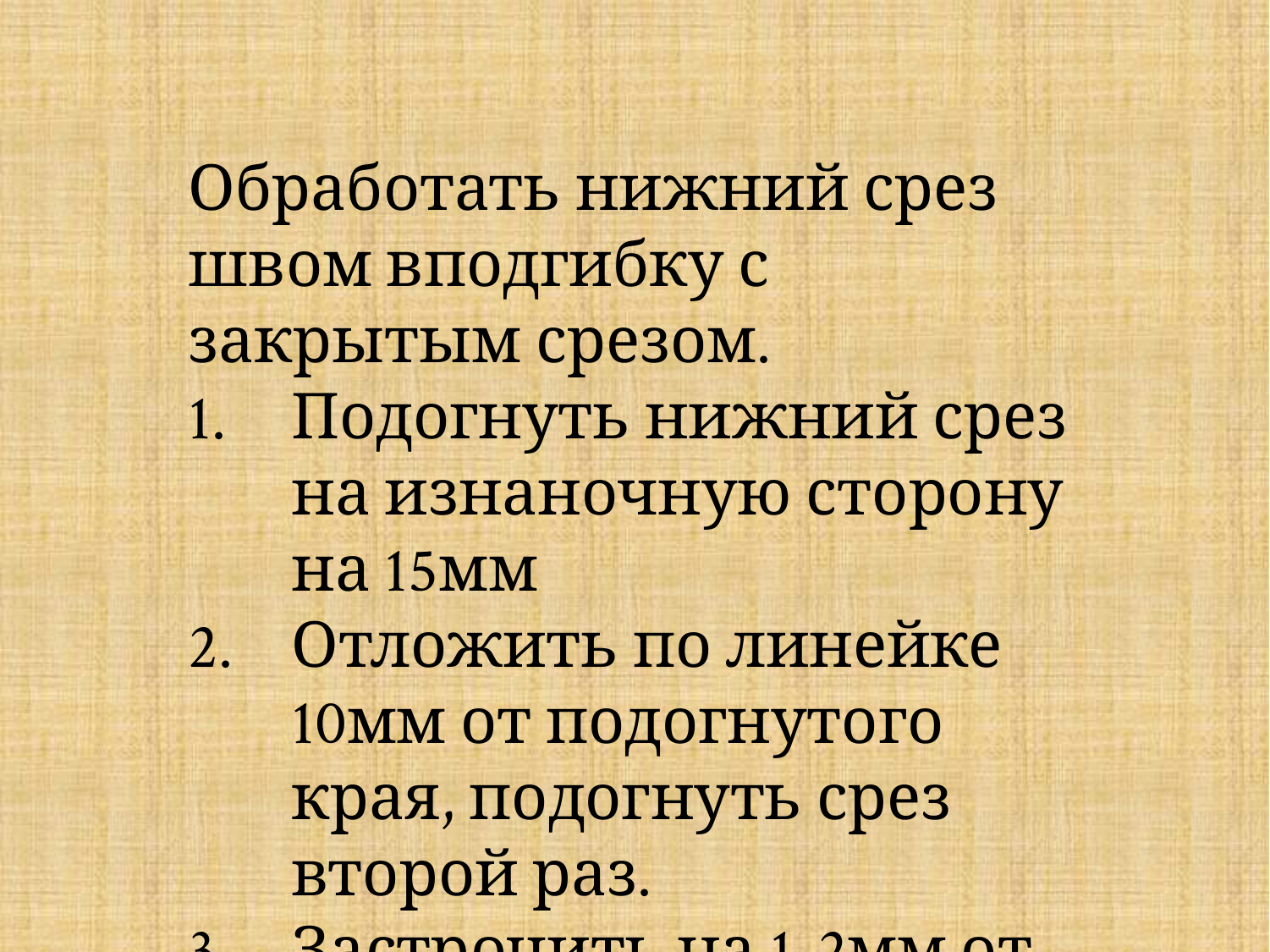

Обработать нижний срез швом вподгибку с закрытым срезом.
Подогнуть нижний срез на изнаночную сторону на 15мм
Отложить по линейке 10мм от подогнутого края, подогнуть срез второй раз.
Застрочить на 1-2мм от края подгиба.
Приутюжить шов.